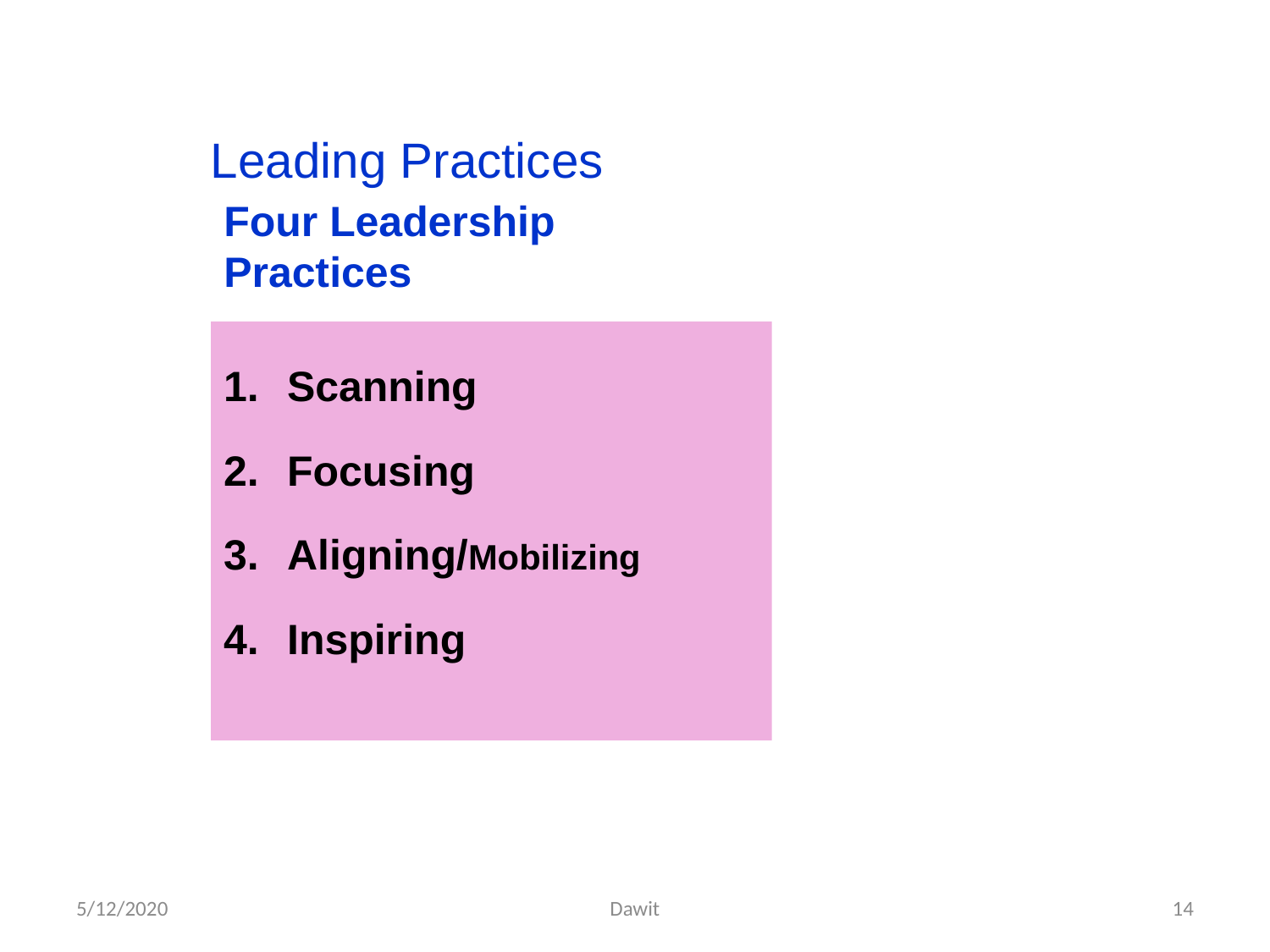

# Leading Practices
Four Leadership Practices
Scanning
Focusing
Aligning/Mobilizing
Inspiring

5/12/2020
Dawit
14